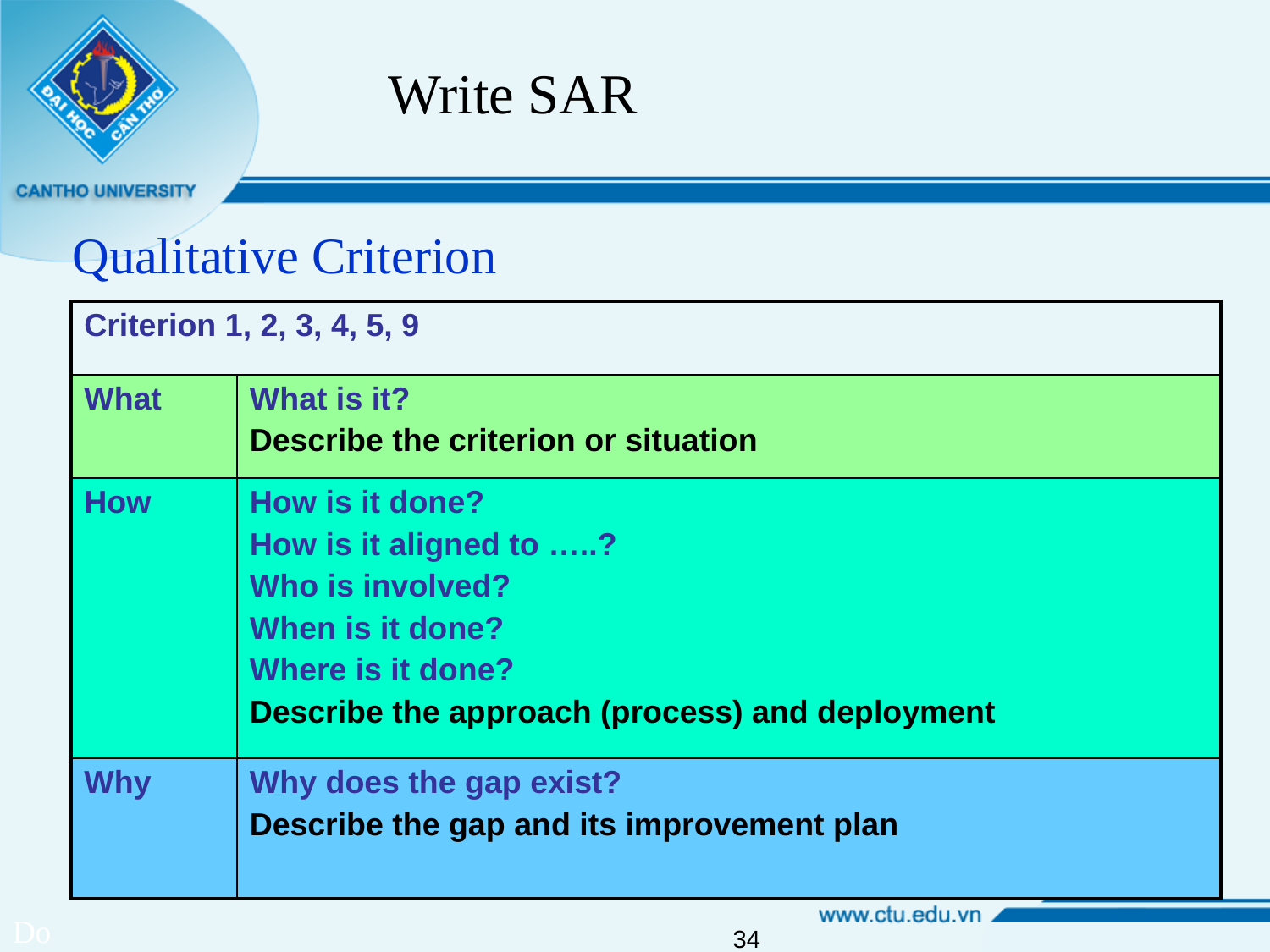

Write SAR
Qualitative Criterion
| Criterion 1, 2, 3, 4, 5, 9 |  |
| --- | --- |
| What | What is it? Describe the criterion or situation |
| How | How is it done? How is it aligned to …..? Who is involved? When is it done? Where is it done? Describe the approach (process) and deployment |
| Why | Why does the gap exist? Describe the gap and its improvement plan |
Do
34